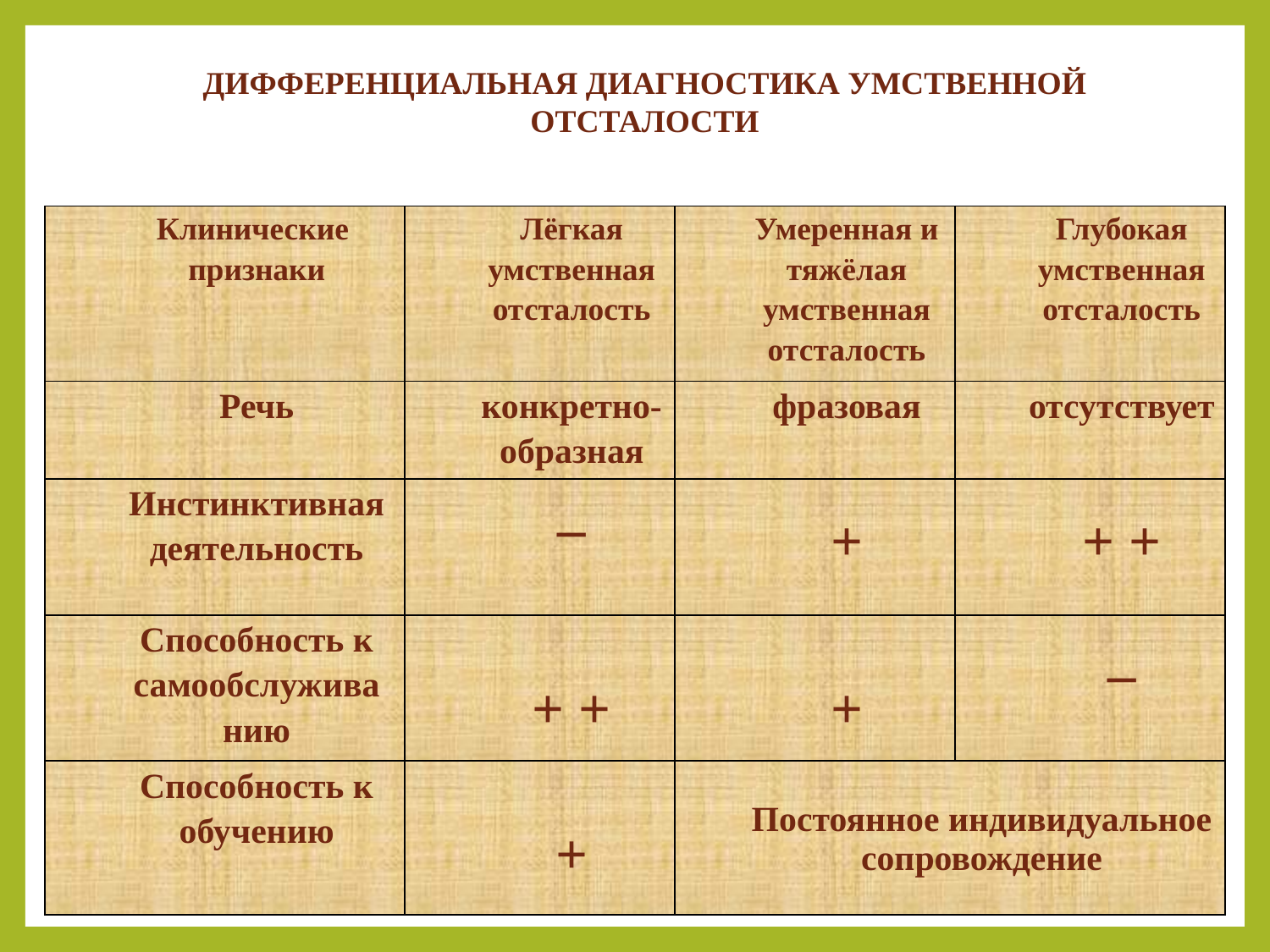

ДИФФЕРЕНЦИАЛЬНАЯ ДИАГНОСТИКА УМСТВЕННОЙ ОТСТАЛОСТИ
| Клинические признаки | Лёгкая умственная отсталость | Умеренная и тяжёлая умственная отсталость | Глубокая умственная отсталость |
| --- | --- | --- | --- |
| Речь | конкретно-образная | фразовая | отсутствует |
| Инстинктивная деятельность | \_ | + | + + |
| Способность к самообслужива нию | + + | + | \_ |
| Способность к обучению | + | Постоянное индивидуальное сопровождение |  |